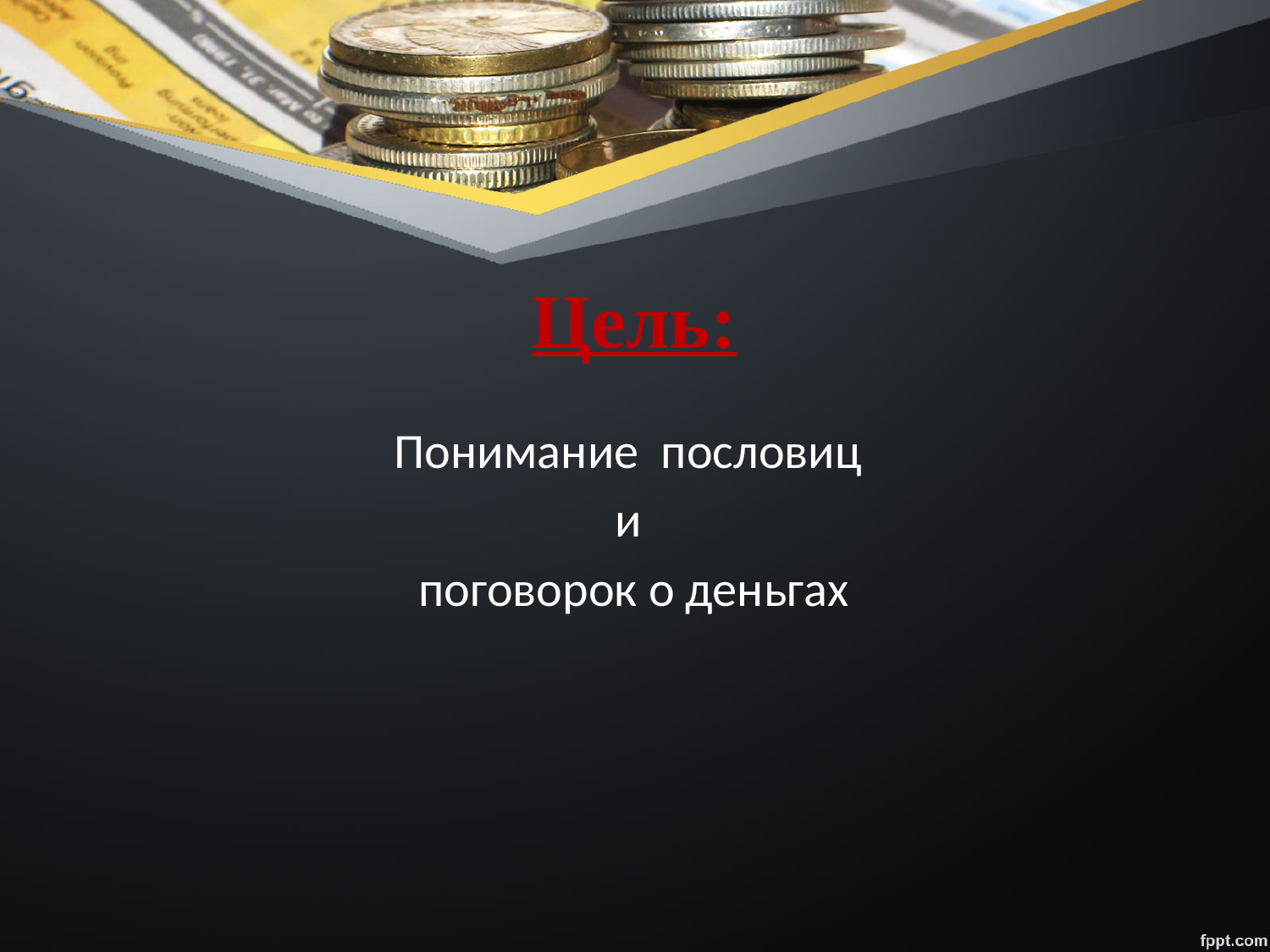

# Цель:
Понимание  пословиц
и
поговорок о деньгах